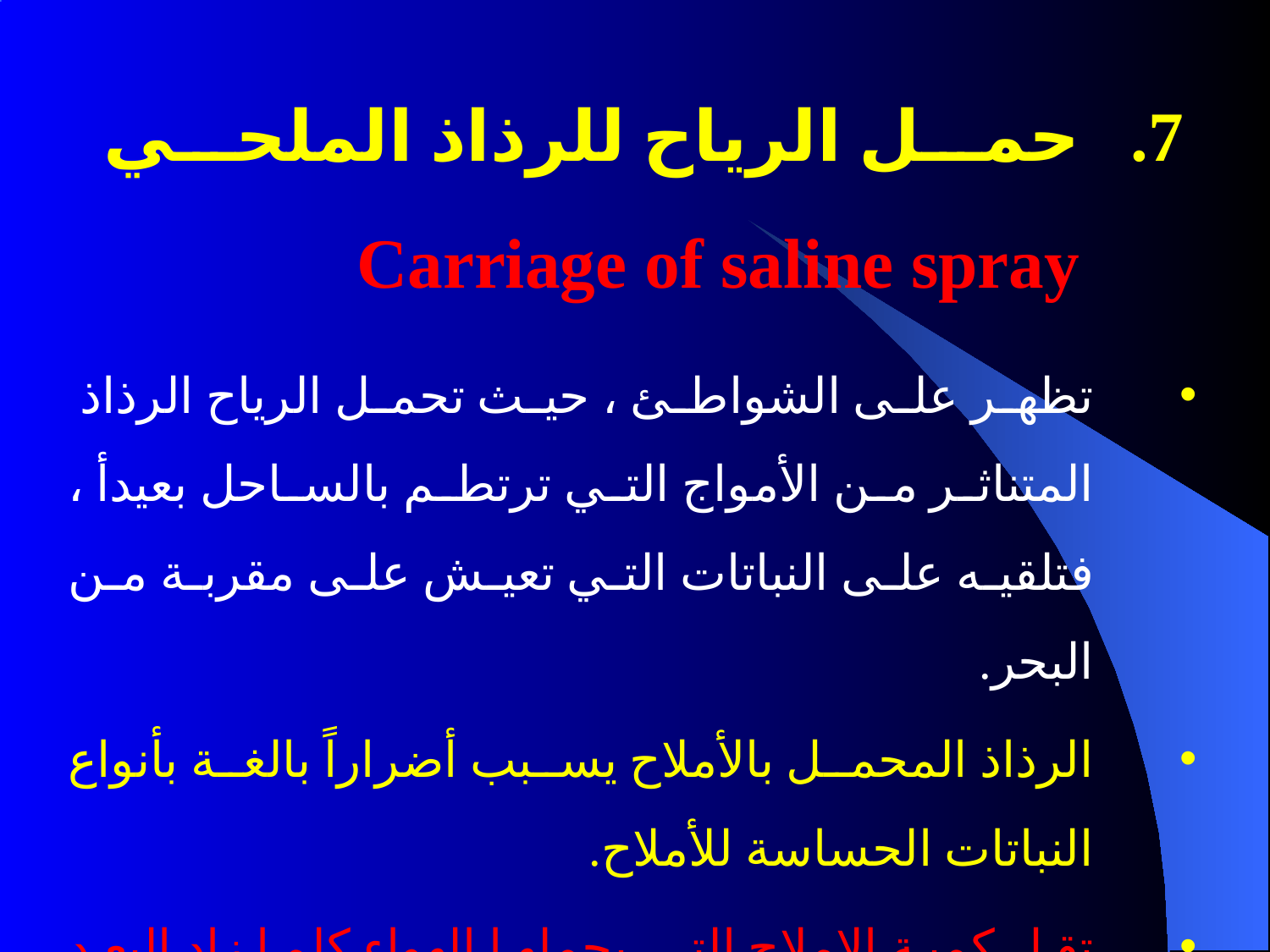

حمل الرياح للرذاذ الملحي  Carriage of saline spray
تظهر على الشواطئ ، حيث تحمل الرياح الرذاذ  المتناثر من الأمواج التي ترتطم بالساحل بعيدأ ، فتلقيه على النباتات التي تعيش على مقربة من البحر.
الرذاذ المحمل بالأملاح يسبب أضراراً بالغة بأنواع النباتات الحساسة للأملاح.
تقل كمية الاملاح التي يحملها الهواء كلما زاد البعد عن الساحل.